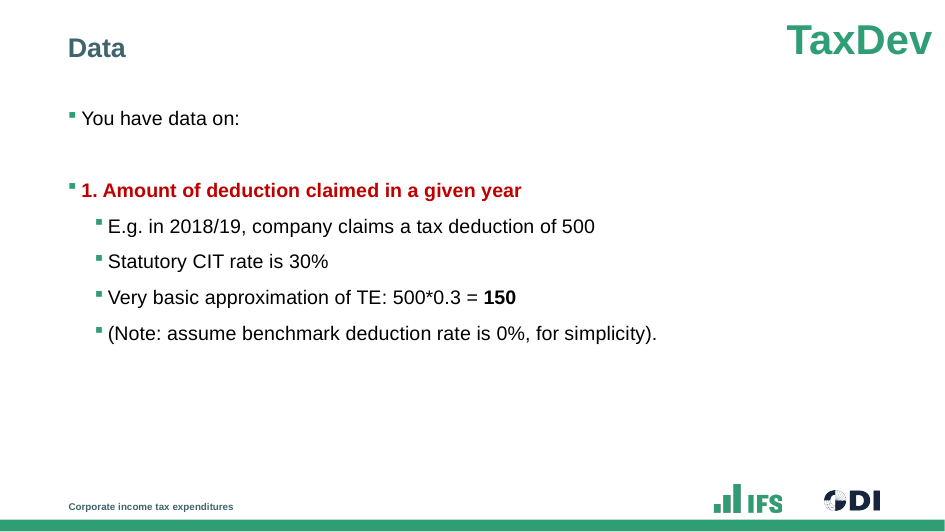

# Data
You have data on:

1. Amount of deduction claimed in a given year
E.g. in 2018/19, company claims a tax deduction of 500
Statutory CIT rate is 30%
Very basic approximation of TE: 500*0.3 = 150
(Note: assume benchmark deduction rate is 0%, for simplicity).
Corporate income tax expenditures